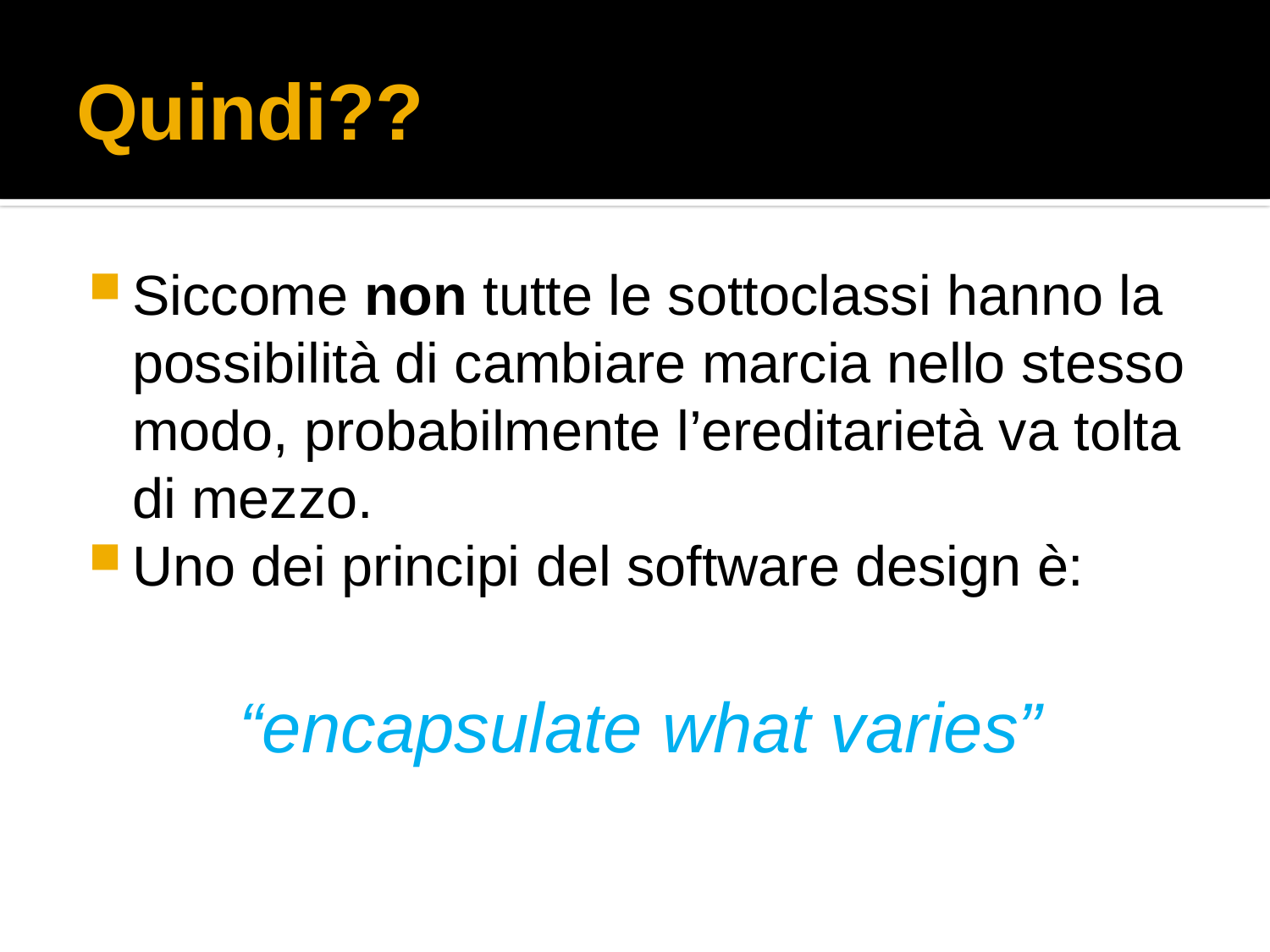

# Quindi??
Siccome non tutte le sottoclassi hanno la possibilità di cambiare marcia nello stesso modo, probabilmente l’ereditarietà va tolta di mezzo.
Uno dei principi del software design è:

“encapsulate what varies”